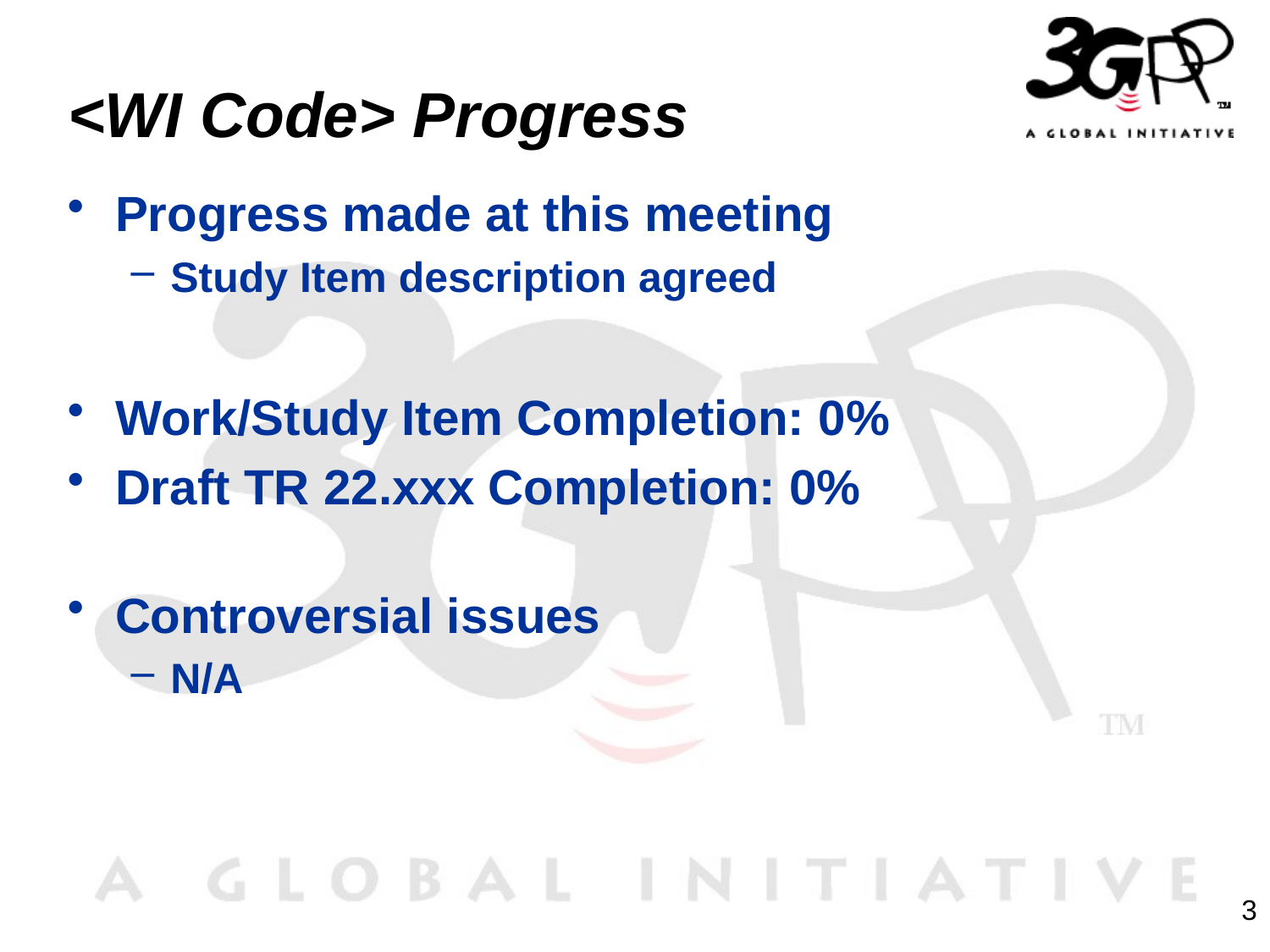

# <WI Code> Progress
Progress made at this meeting
Study Item description agreed

Work/Study Item Completion: 0%
Draft TR 22.xxx Completion: 0%

Controversial issues
N/A
3